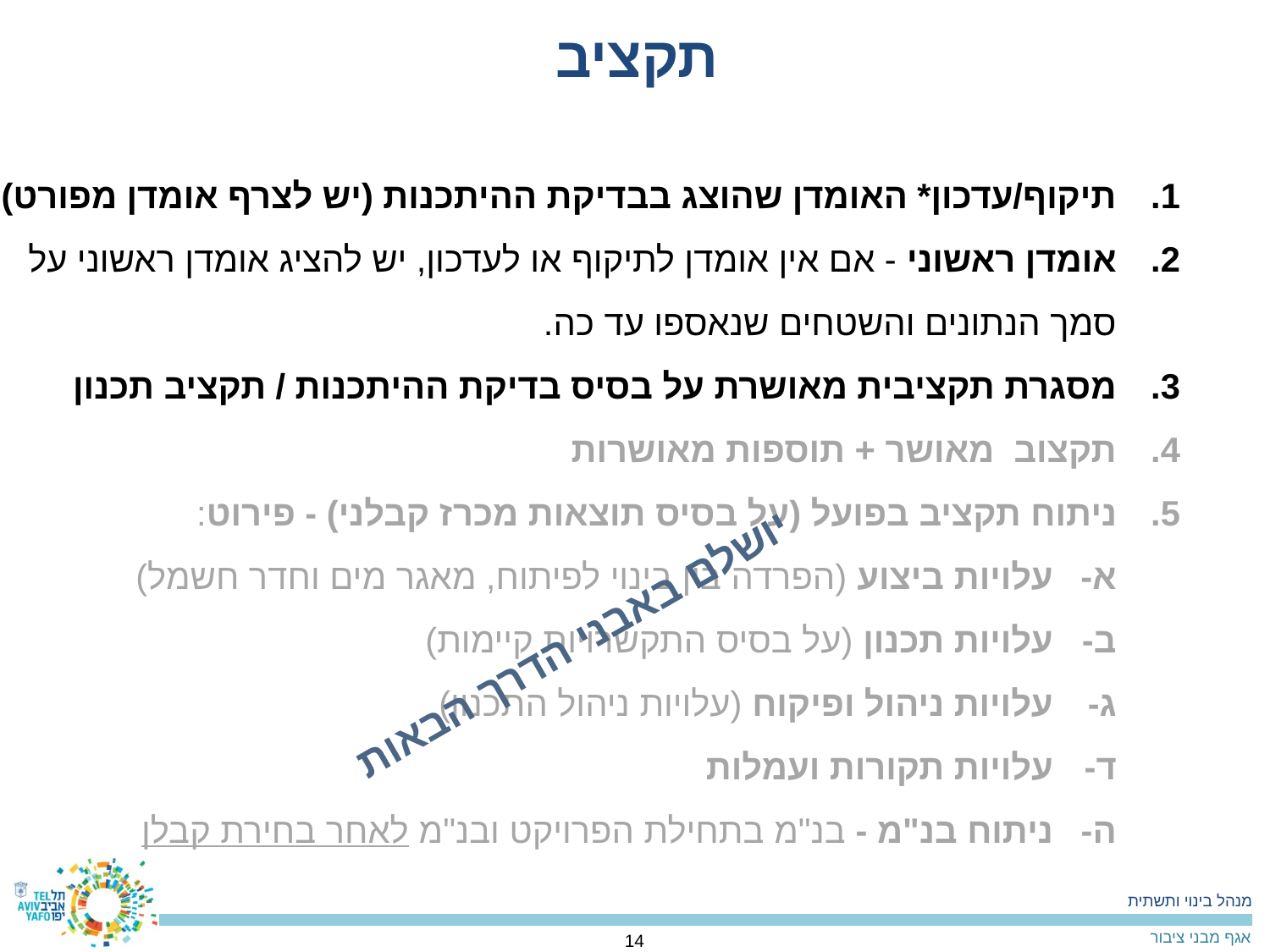

תקציב
תיקוף/עדכון* האומדן שהוצג בבדיקת ההיתכנות (יש לצרף אומדן מפורט)
אומדן ראשוני - אם אין אומדן לתיקוף או לעדכון, יש להציג אומדן ראשוני על סמך הנתונים והשטחים שנאספו עד כה.
מסגרת תקציבית מאושרת על בסיס בדיקת ההיתכנות / תקציב תכנון
תקצוב  מאושר + תוספות מאושרות
ניתוח תקציב בפועל (על בסיס תוצאות מכרז קבלני) - פירוט:
עלויות ביצוע (הפרדה בין בינוי לפיתוח, מאגר מים וחדר חשמל)
עלויות תכנון (על בסיס התקשרויות קיימות)
עלויות ניהול ופיקוח (עלויות ניהול התכנון)
עלויות תקורות ועמלות
ניתוח בנ"מ - בנ"מ בתחילת הפרויקט ובנ"מ לאחר בחירת קבלן

יושלם באבני הדרך הבאות